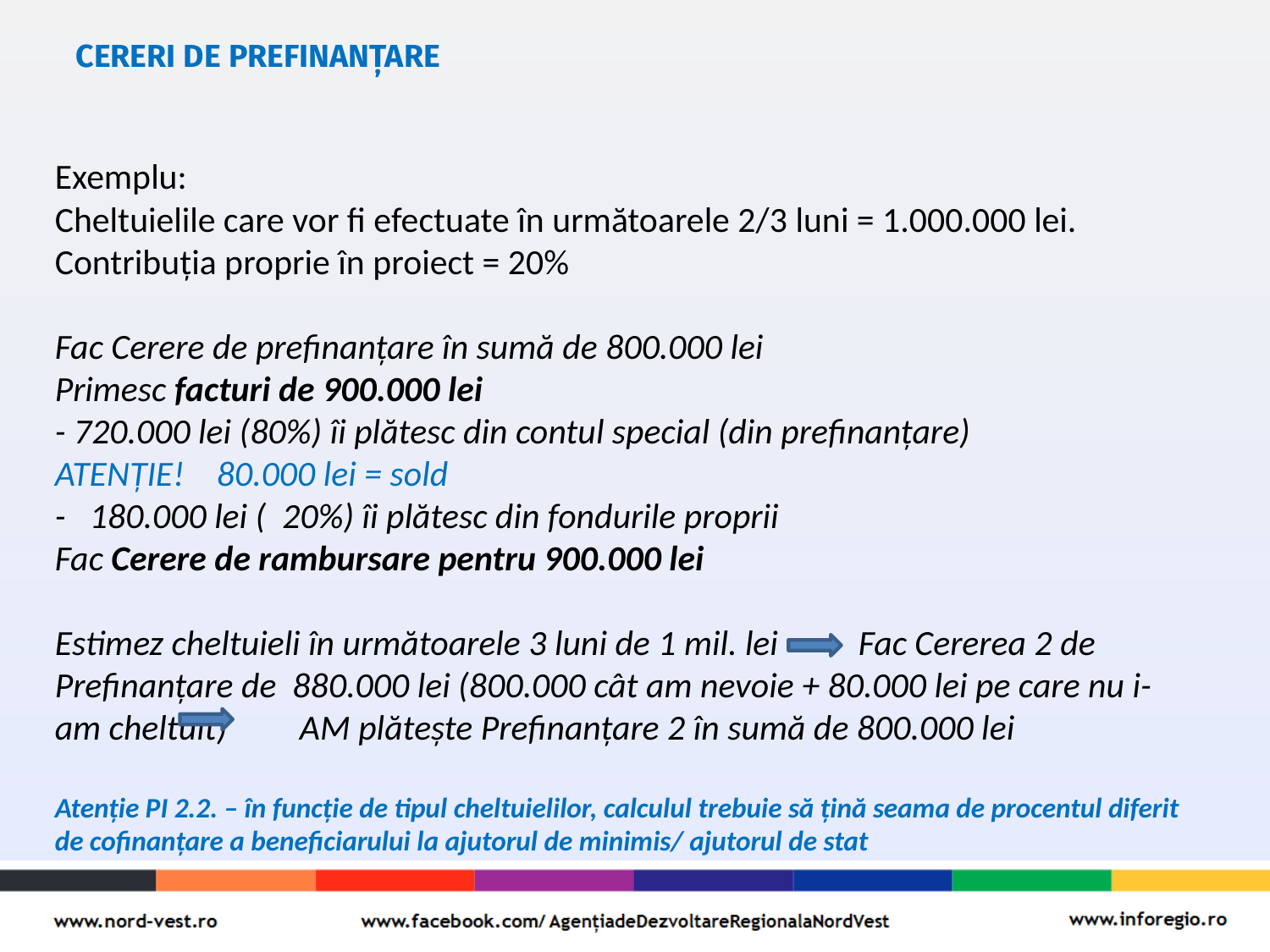

# CERERI DE PREFINANȚARE
Exemplu:
Cheltuielile care vor fi efectuate în următoarele 2/3 luni = 1.000.000 lei.
Contribuția proprie în proiect = 20%

Fac Cerere de prefinanțare în sumă de 800.000 lei
Primesc facturi de 900.000 lei
- 720.000 lei (80%) îi plătesc din contul special (din prefinanțare)
ATENȚIE!    80.000 lei = sold
-   180.000 lei (  20%) îi plătesc din fondurile proprii
Fac Cerere de rambursare pentru 900.000 lei

Estimez cheltuieli în următoarele 3 luni de 1 mil. lei          Fac Cererea 2 de Prefinanțare de  880.000 lei (800.000 cât am nevoie + 80.000 lei pe care nu i-am cheltuit)         AM plătește Prefinanțare 2 în sumă de 800.000 lei

Atenție PI 2.2. – în funcție de tipul cheltuielilor, calculul trebuie să țină seama de procentul diferit de cofinanțare a beneficiarului la ajutorul de minimis/ ajutorul de stat